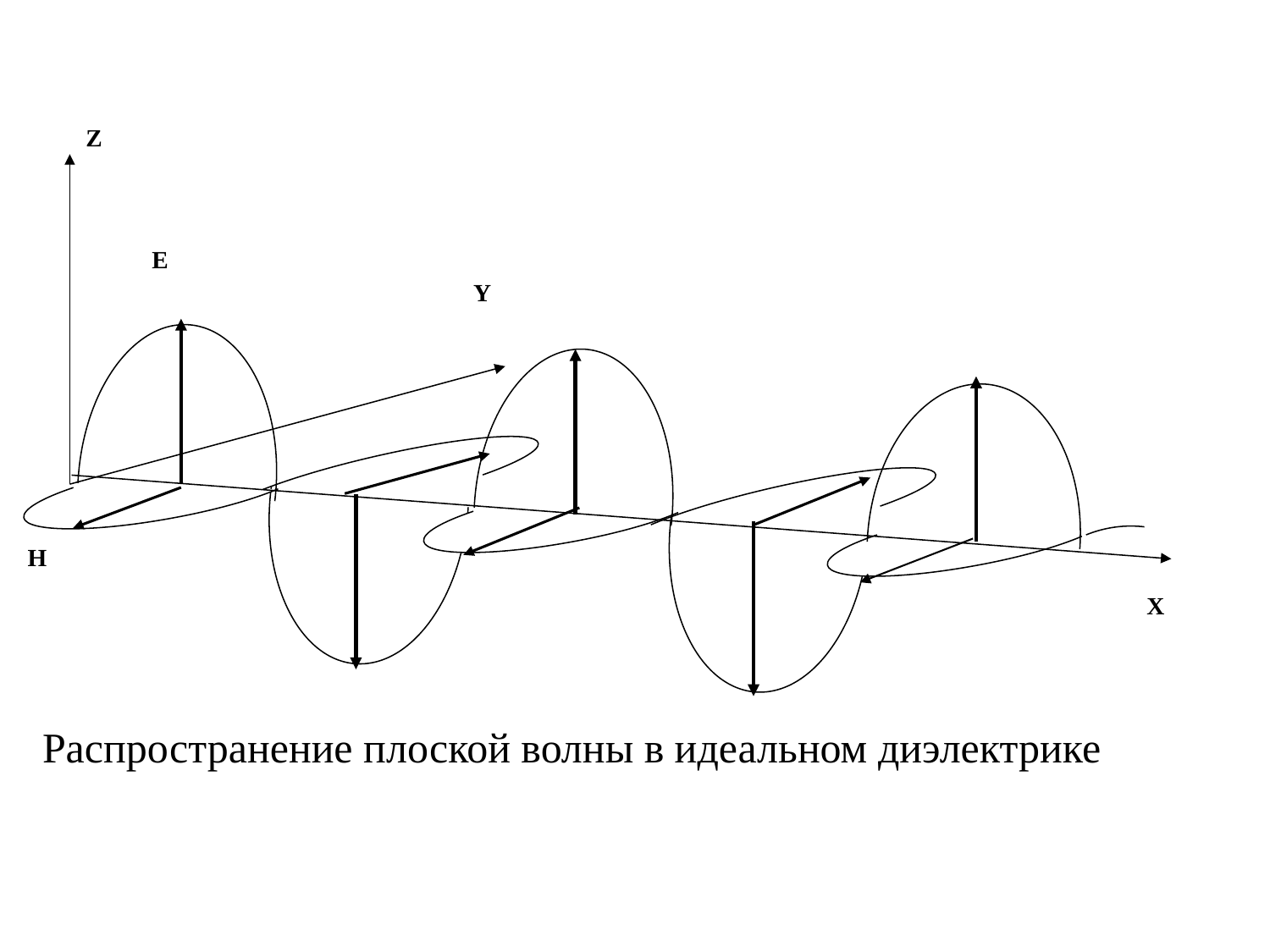

Z

E
Y
H
X
Распространение плоской волны в идеальном диэлектрике